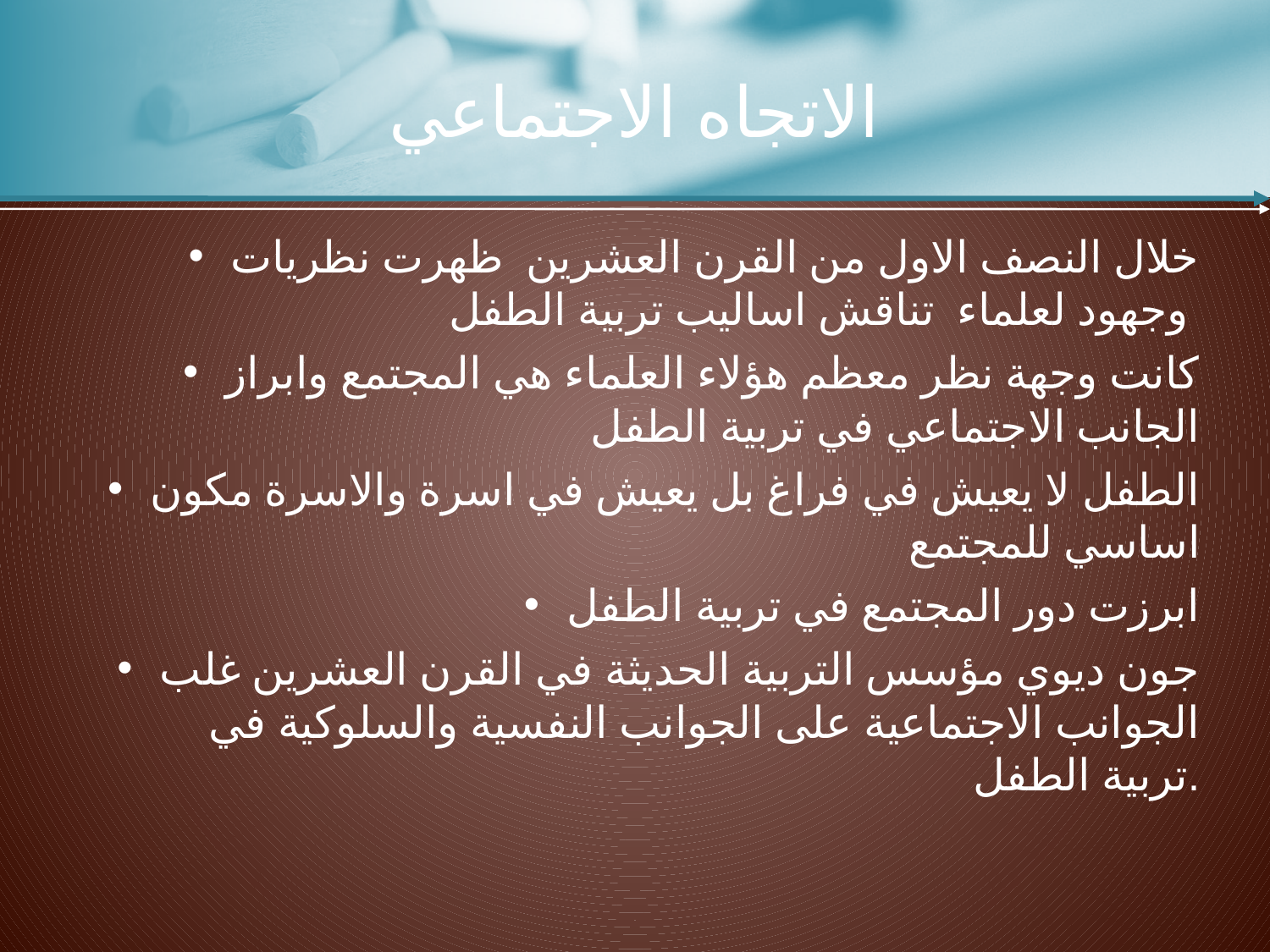

# الاتجاه الاجتماعي
خلال النصف الاول من القرن العشرين  ظهرت نظريات وجهود لعلماء  تناقش اساليب تربية الطفل
كانت وجهة نظر معظم هؤلاء العلماء هي المجتمع وابراز الجانب الاجتماعي في تربية الطفل
الطفل لا يعيش في فراغ بل يعيش في اسرة والاسرة مكون اساسي للمجتمع
ابرزت دور المجتمع في تربية الطفل
جون ديوي مؤسس التربية الحديثة في القرن العشرين غلب الجوانب الاجتماعية على الجوانب النفسية والسلوكية في تربية الطفل.